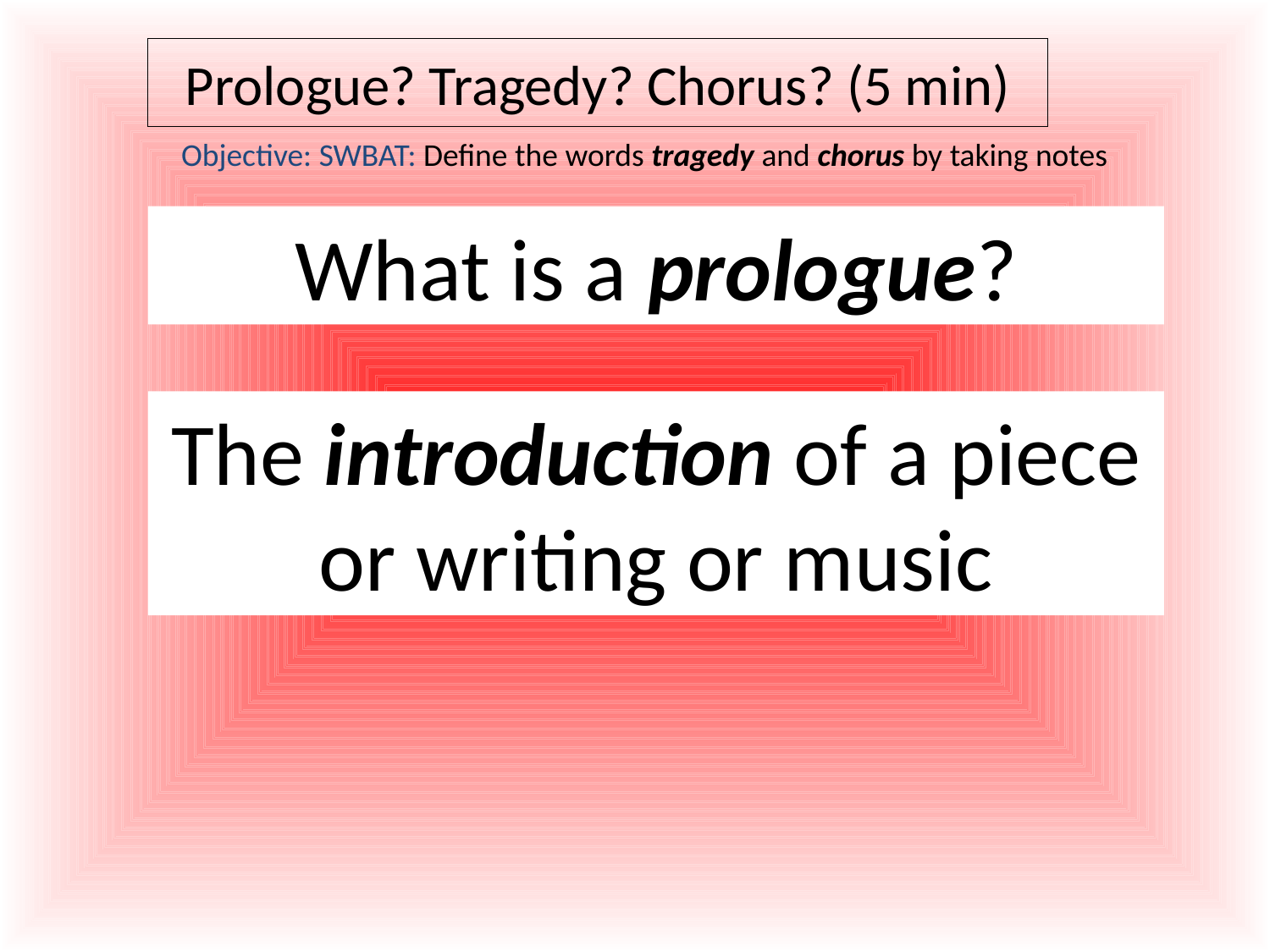

Prologue? Tragedy? Chorus? (5 min)
Objective: SWBAT: Define the words tragedy and chorus by taking notes
What is a prologue?
The introduction of a piece or writing or music